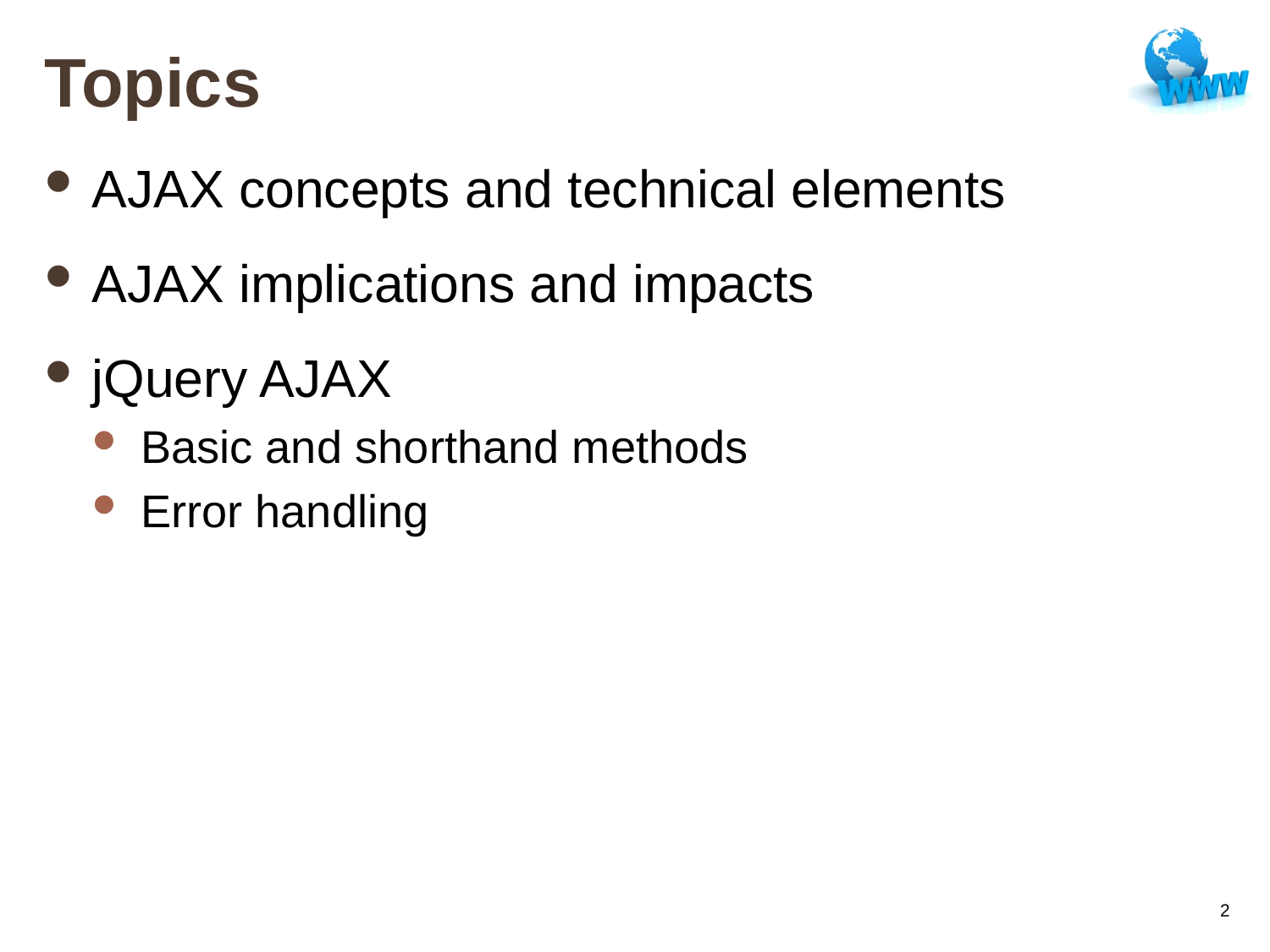

# Topics
AJAX concepts and technical elements
AJAX implications and impacts
jQuery AJAX
Basic and shorthand methods
Error handling
2